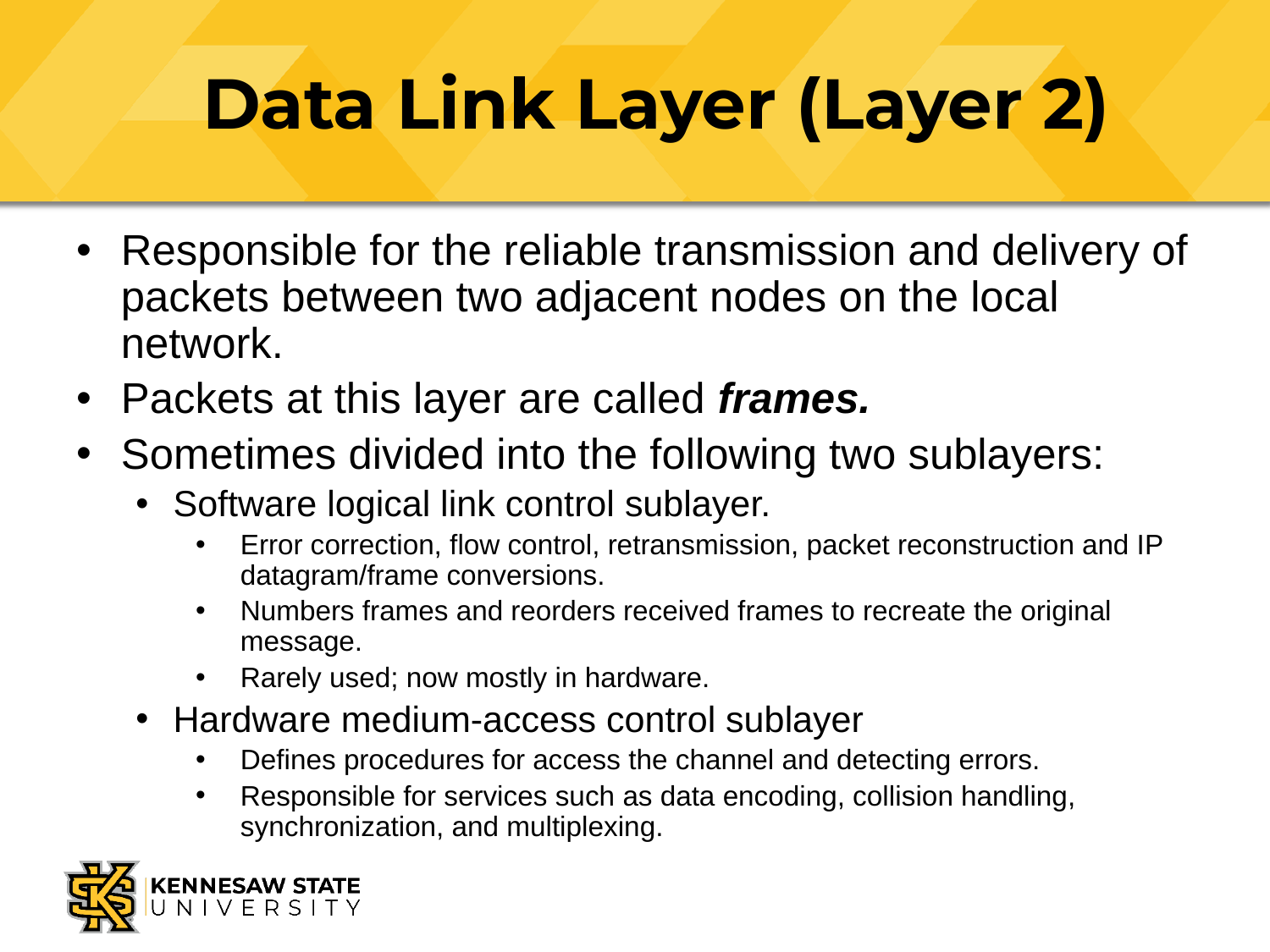

# Data Link Layer (Layer 2)
Responsible for the reliable transmission and delivery of packets between two adjacent nodes on the local network.
Packets at this layer are called frames.
Sometimes divided into the following two sublayers:
Software logical link control sublayer.
Error correction, flow control, retransmission, packet reconstruction and IP datagram/frame conversions.
Numbers frames and reorders received frames to recreate the original message.
Rarely used; now mostly in hardware.
Hardware medium-access control sublayer
Defines procedures for access the channel and detecting errors.
Responsible for services such as data encoding, collision handling, synchronization, and multiplexing.